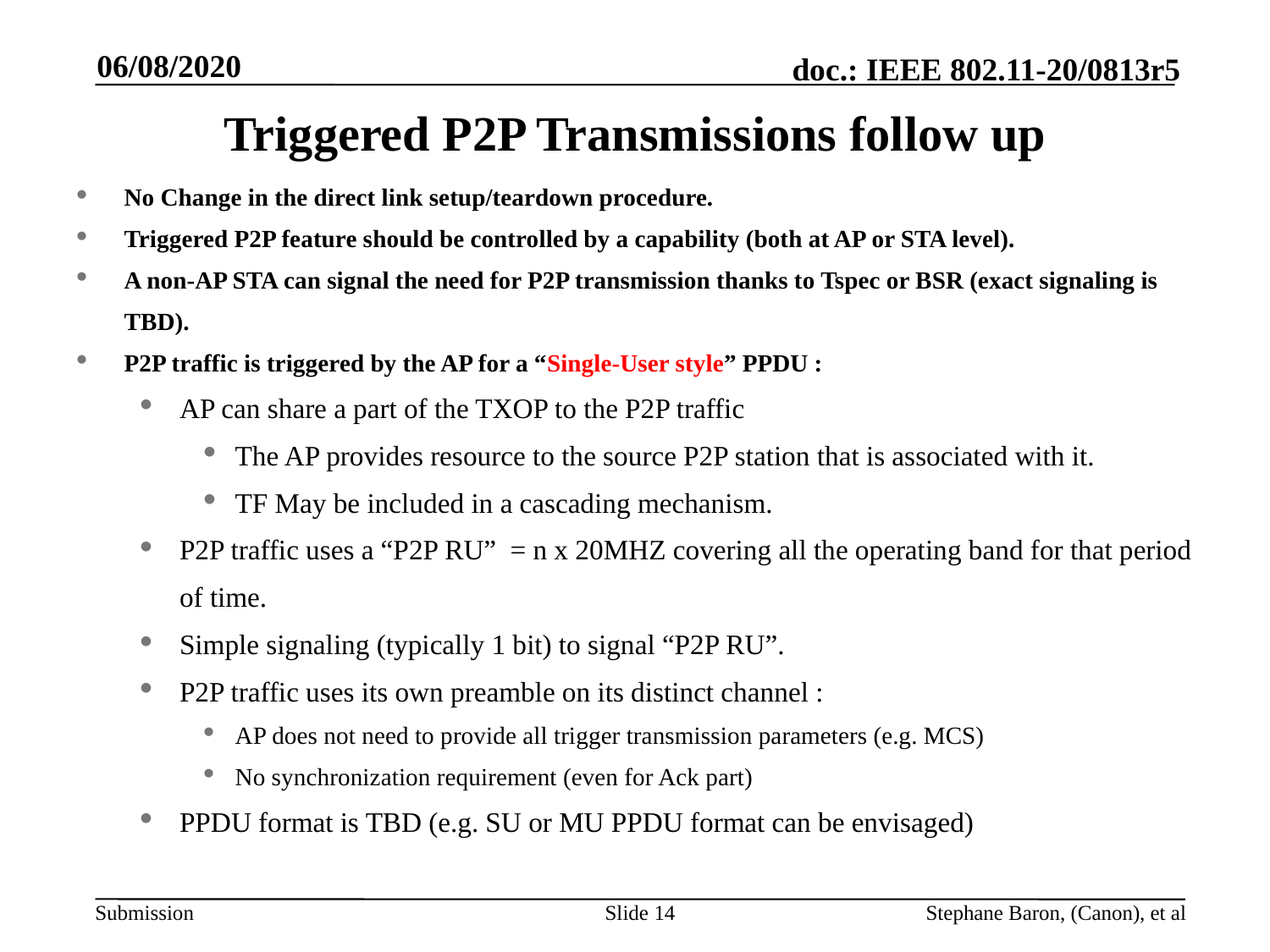

06/08/2020
# Triggered P2P Transmissions follow up
No Change in the direct link setup/teardown procedure.
Triggered P2P feature should be controlled by a capability (both at AP or STA level).
A non-AP STA can signal the need for P2P transmission thanks to Tspec or BSR (exact signaling is TBD).
P2P traffic is triggered by the AP for a “Single-User style” PPDU :
AP can share a part of the TXOP to the P2P traffic
The AP provides resource to the source P2P station that is associated with it.
TF May be included in a cascading mechanism.
P2P traffic uses a “P2P RU”  = n x 20MHZ covering all the operating band for that period of time.
Simple signaling (typically 1 bit) to signal “P2P RU”.
P2P traffic uses its own preamble on its distinct channel :
AP does not need to provide all trigger transmission parameters (e.g. MCS)
No synchronization requirement (even for Ack part)
PPDU format is TBD (e.g. SU or MU PPDU format can be envisaged)
Slide 14
Stephane Baron, (Canon), et al